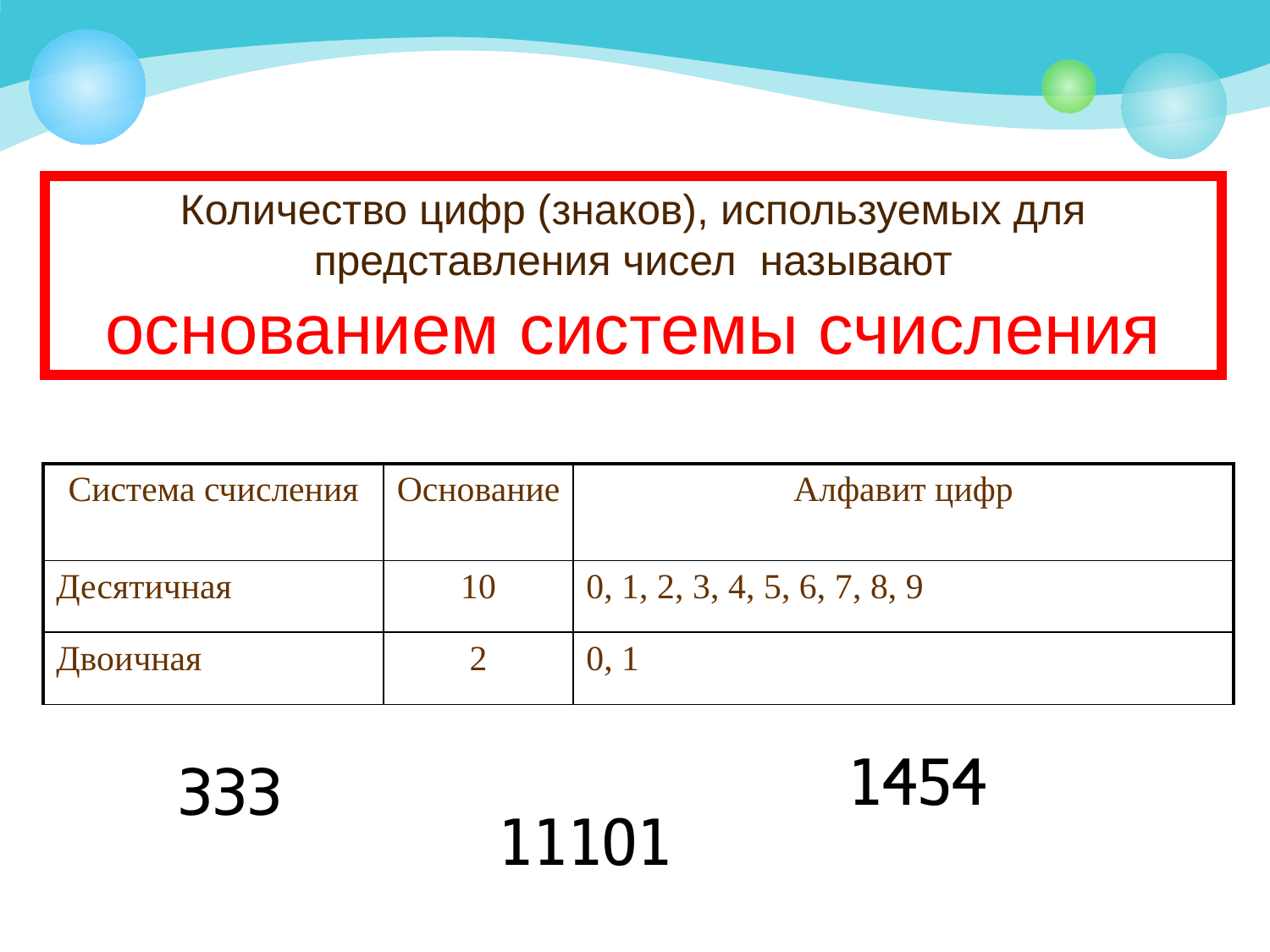

Количество цифр (знаков), используемых для представления чисел  называют
основанием системы счисления
| Система счисления | Основание | Алфавит цифр |
| --- | --- | --- |
| Десятичная | 10 | 0, 1, 2, 3, 4, 5, 6, 7, 8, 9 |
| Двоичная | 2 | 0, 1 |
1454
333
11101